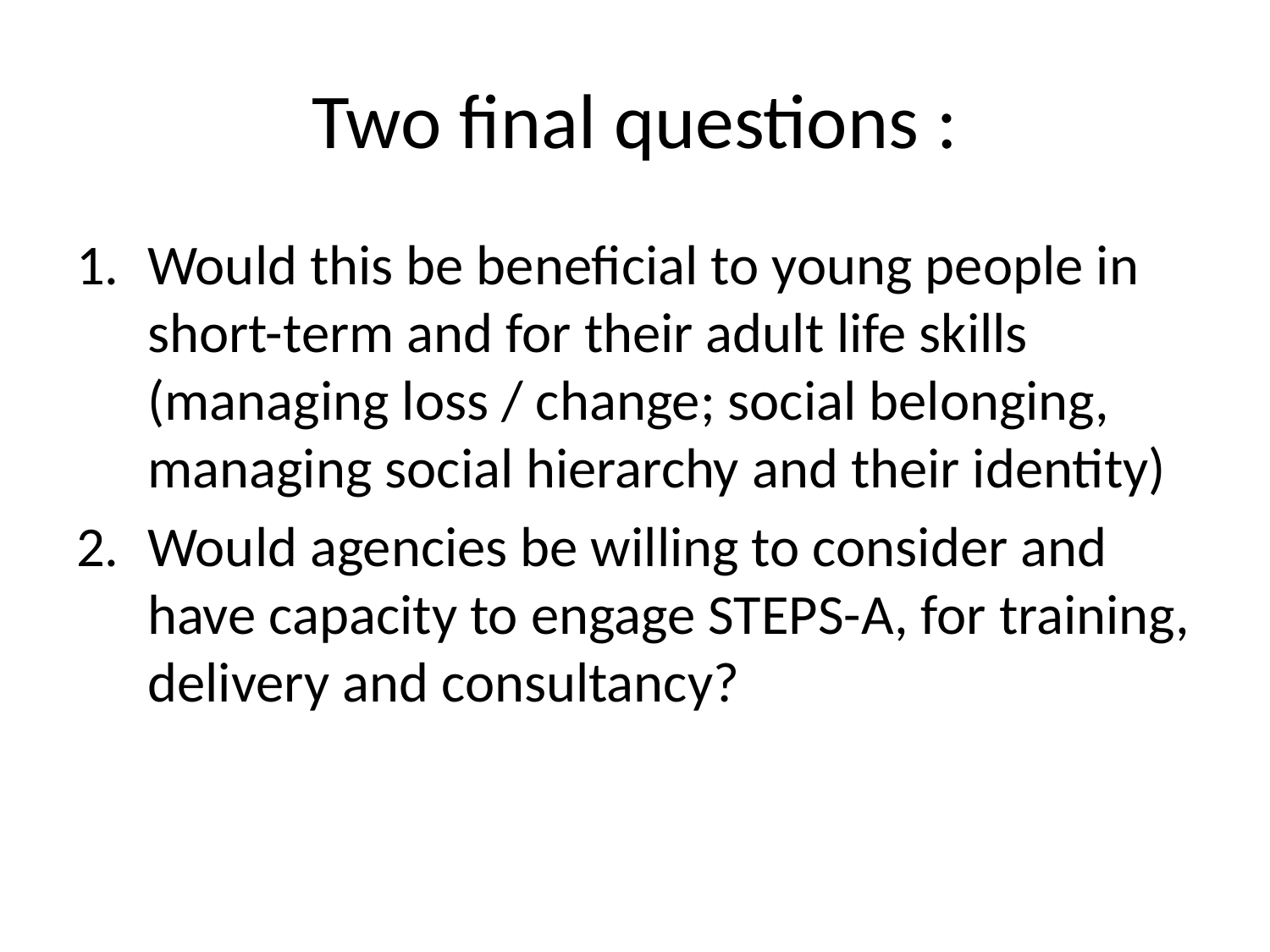

# Two final questions :
Would this be beneficial to young people in short-term and for their adult life skills (managing loss / change; social belonging, managing social hierarchy and their identity)
Would agencies be willing to consider and have capacity to engage STEPS-A, for training, delivery and consultancy?